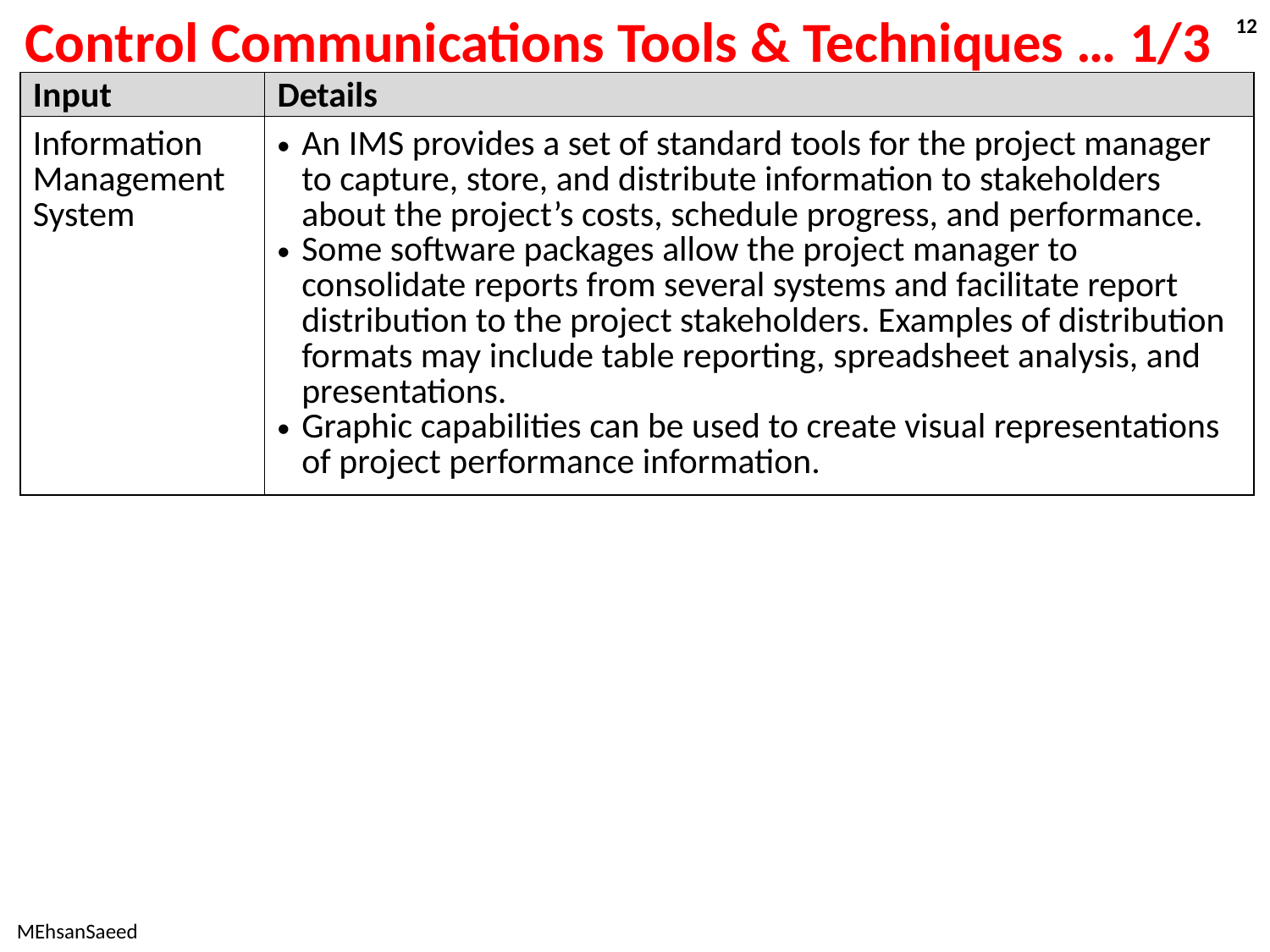

# Control Communications Tools & Techniques … 1/3
12
| Input | Details |
| --- | --- |
| Information Management System | An IMS provides a set of standard tools for the project manager to capture, store, and distribute information to stakeholders about the project’s costs, schedule progress, and performance. Some software packages allow the project manager to consolidate reports from several systems and facilitate report distribution to the project stakeholders. Examples of distribution formats may include table reporting, spreadsheet analysis, and presentations. Graphic capabilities can be used to create visual representations of project performance information. |
MEhsanSaeed